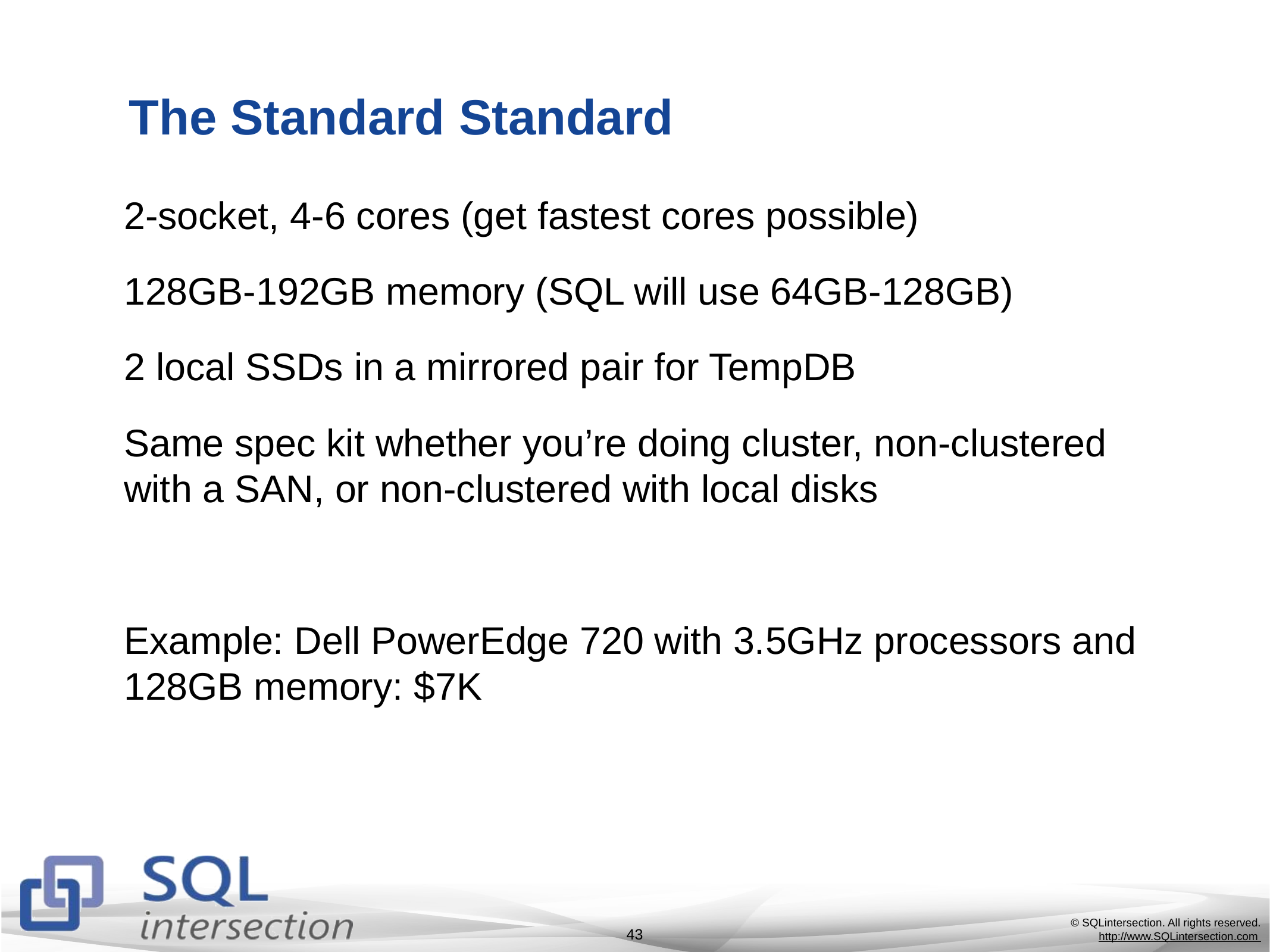

# The Standard Standard
2-socket, 4-6 cores (get fastest cores possible)
128GB-192GB memory (SQL will use 64GB-128GB)
2 local SSDs in a mirrored pair for TempDB
Same spec kit whether you’re doing cluster, non-clustered with a SAN, or non-clustered with local disks

Example: Dell PowerEdge 720 with 3.5GHz processors and 128GB memory: $7K